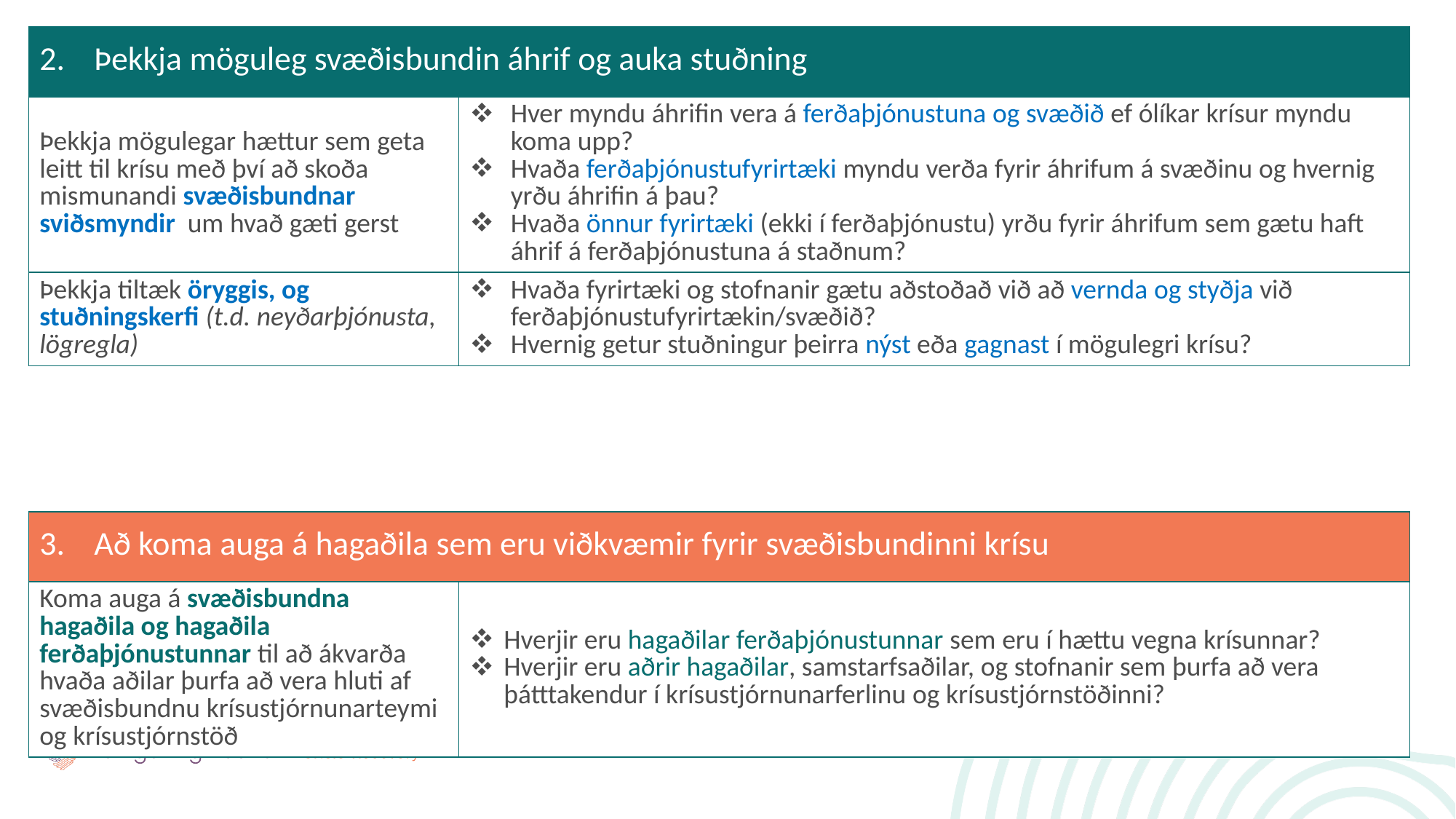

| Þekkja möguleg svæðisbundin áhrif og auka stuðning |  |
| --- | --- |
| Þekkja mögulegar hættur sem geta leitt til krísu með því að skoða mismunandi svæðisbundnar sviðsmyndir  um hvað gæti gerst | Hver myndu áhrifin vera á ferðaþjónustuna og svæðið ef ólíkar krísur myndu koma upp? Hvaða ferðaþjónustufyrirtæki myndu verða fyrir áhrifum á svæðinu og hvernig yrðu áhrifin á þau? Hvaða önnur fyrirtæki (ekki í ferðaþjónustu) yrðu fyrir áhrifum sem gætu haft áhrif á ferðaþjónustuna á staðnum? |
| Þekkja tiltæk öryggis, og stuðningskerfi (t.d. neyðarþjónusta, lögregla) | Hvaða fyrirtæki og stofnanir gætu aðstoðað við að vernda og styðja við ferðaþjónustufyrirtækin/svæðið? Hvernig getur stuðningur þeirra nýst eða gagnast í mögulegri krísu? |
| Að koma auga á hagaðila sem eru viðkvæmir fyrir svæðisbundinni krísu |  |
| --- | --- |
| Koma auga á svæðisbundna hagaðila og hagaðila ferðaþjónustunnar til að ákvarða hvaða aðilar þurfa að vera hluti af svæðisbundnu krísustjórnunarteymi og krísustjórnstöð | Hverjir eru hagaðilar ferðaþjónustunnar sem eru í hættu vegna krísunnar? Hverjir eru aðrir hagaðilar, samstarfsaðilar, og stofnanir sem þurfa að vera þátttakendur í krísustjórnunarferlinu og krísustjórnstöðinni? |